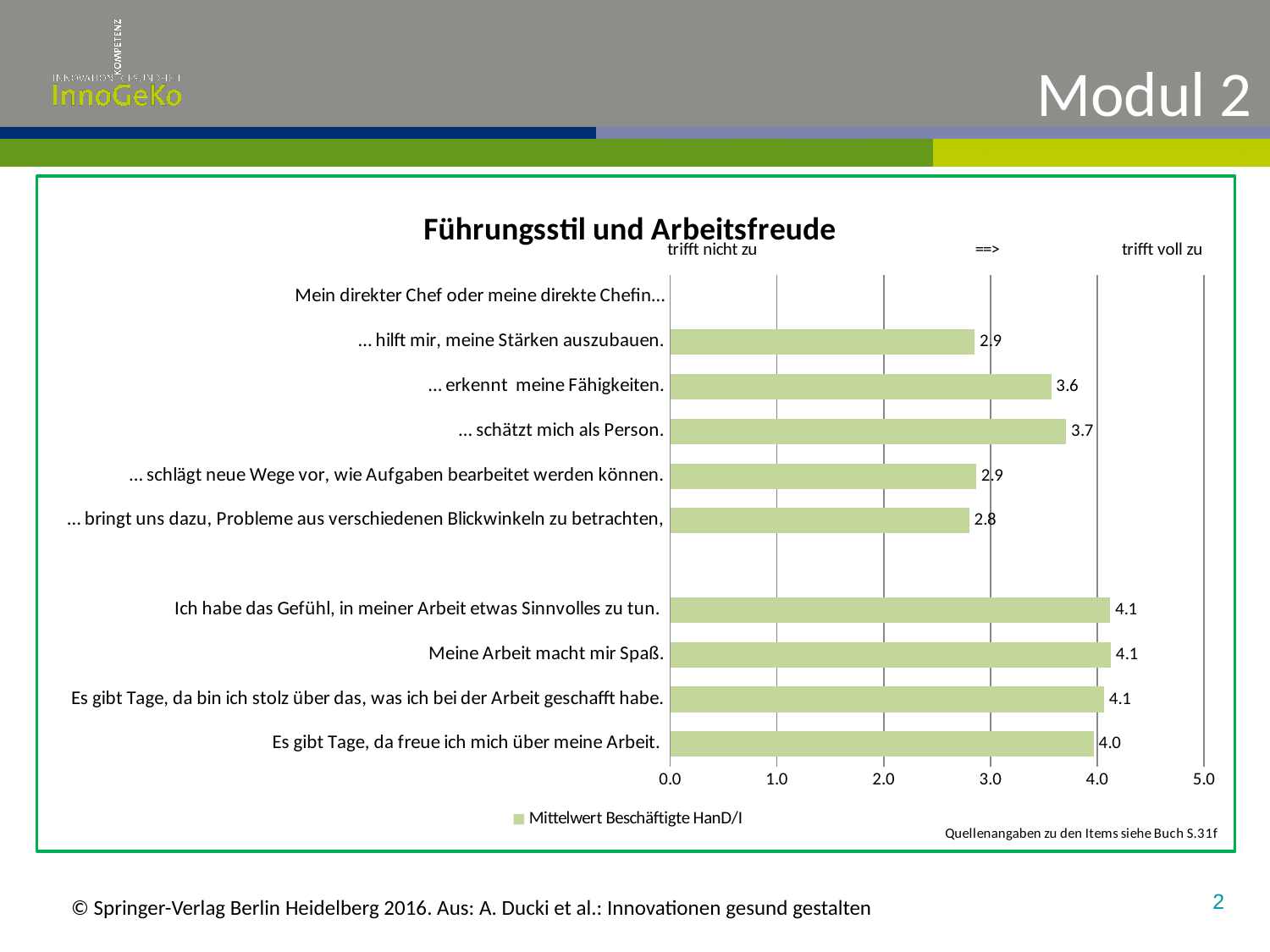

Modul 2

### Chart:  Führungsstil und Arbeitsfreude

| Category | Mittelwert Beschäftigte HanD/I |
|---|---|
| Es gibt Tage, da freue ich mich über meine Arbeit.  | 3.9680851063829787 |
| Es gibt Tage, da bin ich stolz über das, was ich bei der Arbeit geschafft habe. | 4.0638297872340425 |
| Meine Arbeit macht mir Spaß. | 4.128113879003559 |
| Ich habe das Gefühl, in meiner Arbeit etwas Sinnvolles zu tun.  | 4.120567375886525 |
|  | None |
| … bringt uns dazu, Probleme aus verschiedenen Blickwinkeln zu betrachten, | 2.8006535947712417 |
| … schlägt neue Wege vor, wie Aufgaben bearbeitet werden können. | 2.865573770491803 |
| … schätzt mich als Person. | 3.7103448275862068 |
| … erkennt  meine Fähigkeiten. | 3.5704697986577183 |
| … hilft mir, meine Stärken auszubauen. | 2.8528428093645486 |
| Mein direkter Chef oder meine direkte Chefin… | None |
2